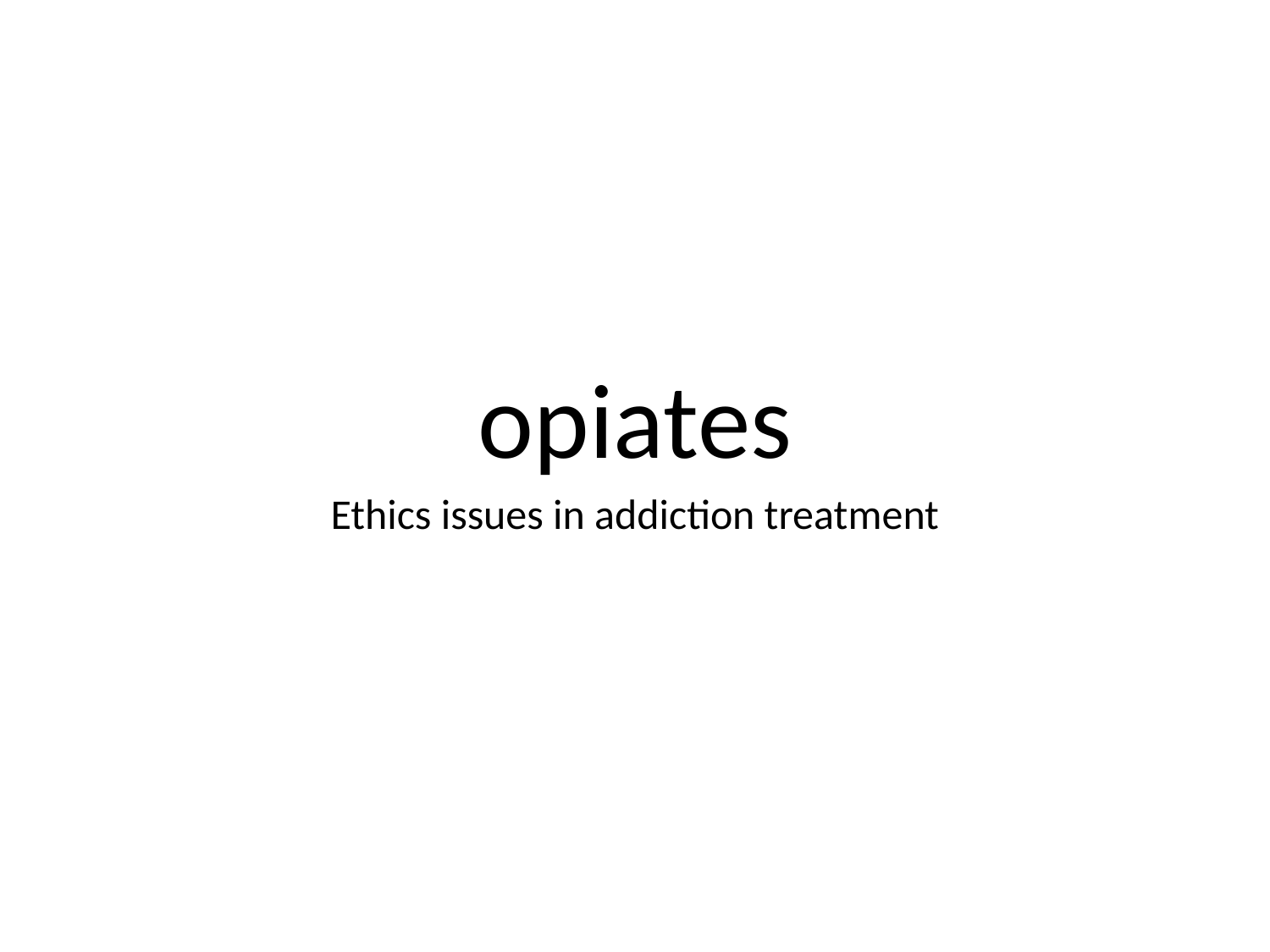

# opiates
Ethics issues in addiction treatment